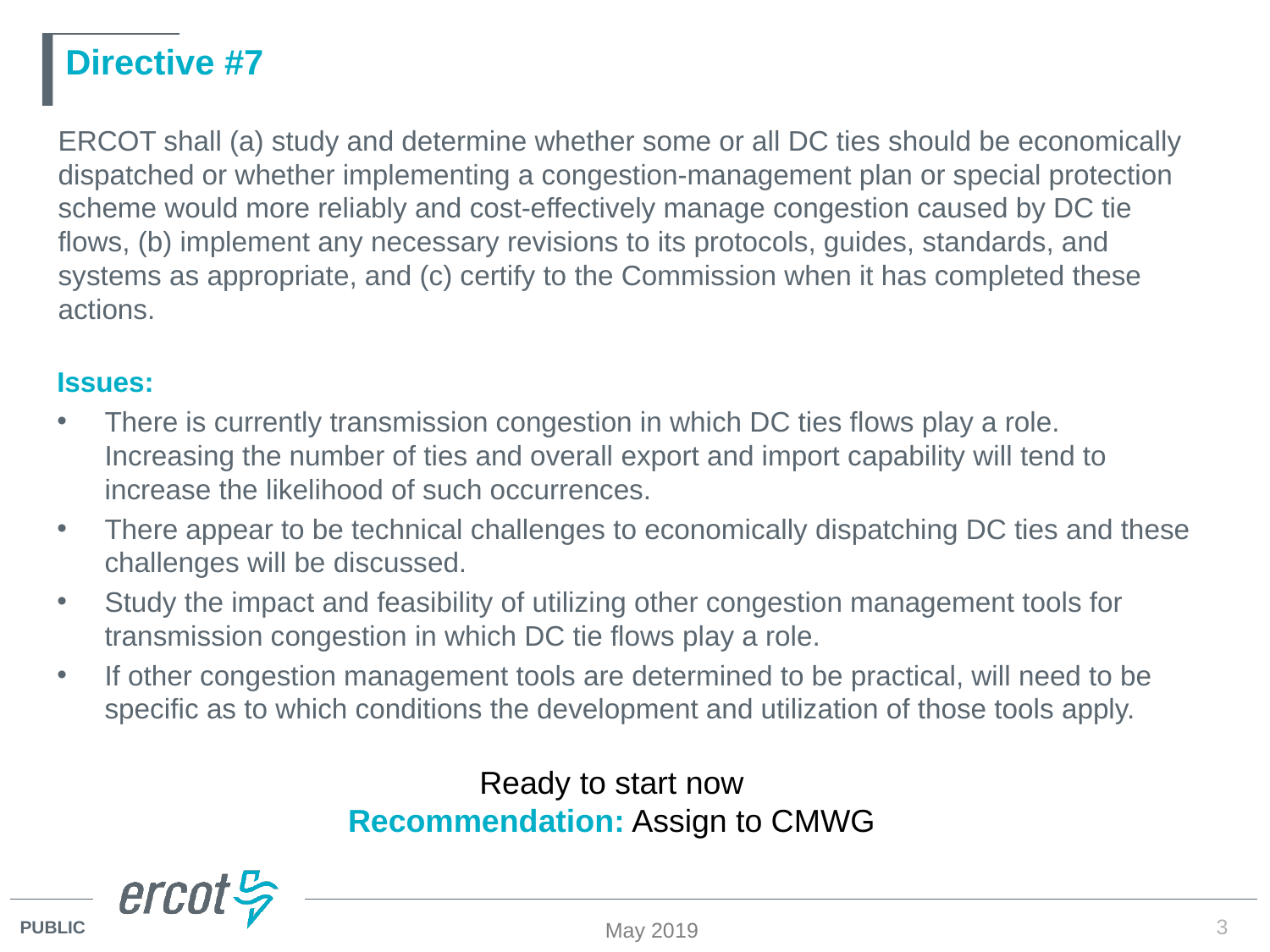

# Directive #7
ERCOT shall (a) study and determine whether some or all DC ties should be economically dispatched or whether implementing a congestion-management plan or special protection scheme would more reliably and cost-effectively manage congestion caused by DC tie flows, (b) implement any necessary revisions to its protocols, guides, standards, and systems as appropriate, and (c) certify to the Commission when it has completed these actions.
Issues:
There is currently transmission congestion in which DC ties flows play a role.  Increasing the number of ties and overall export and import capability will tend to increase the likelihood of such occurrences.
There appear to be technical challenges to economically dispatching DC ties and these challenges will be discussed.
Study the impact and feasibility of utilizing other congestion management tools for transmission congestion in which DC tie flows play a role.
If other congestion management tools are determined to be practical, will need to be specific as to which conditions the development and utilization of those tools apply.

Ready to start now
Recommendation: Assign to CMWG
May 2019
3